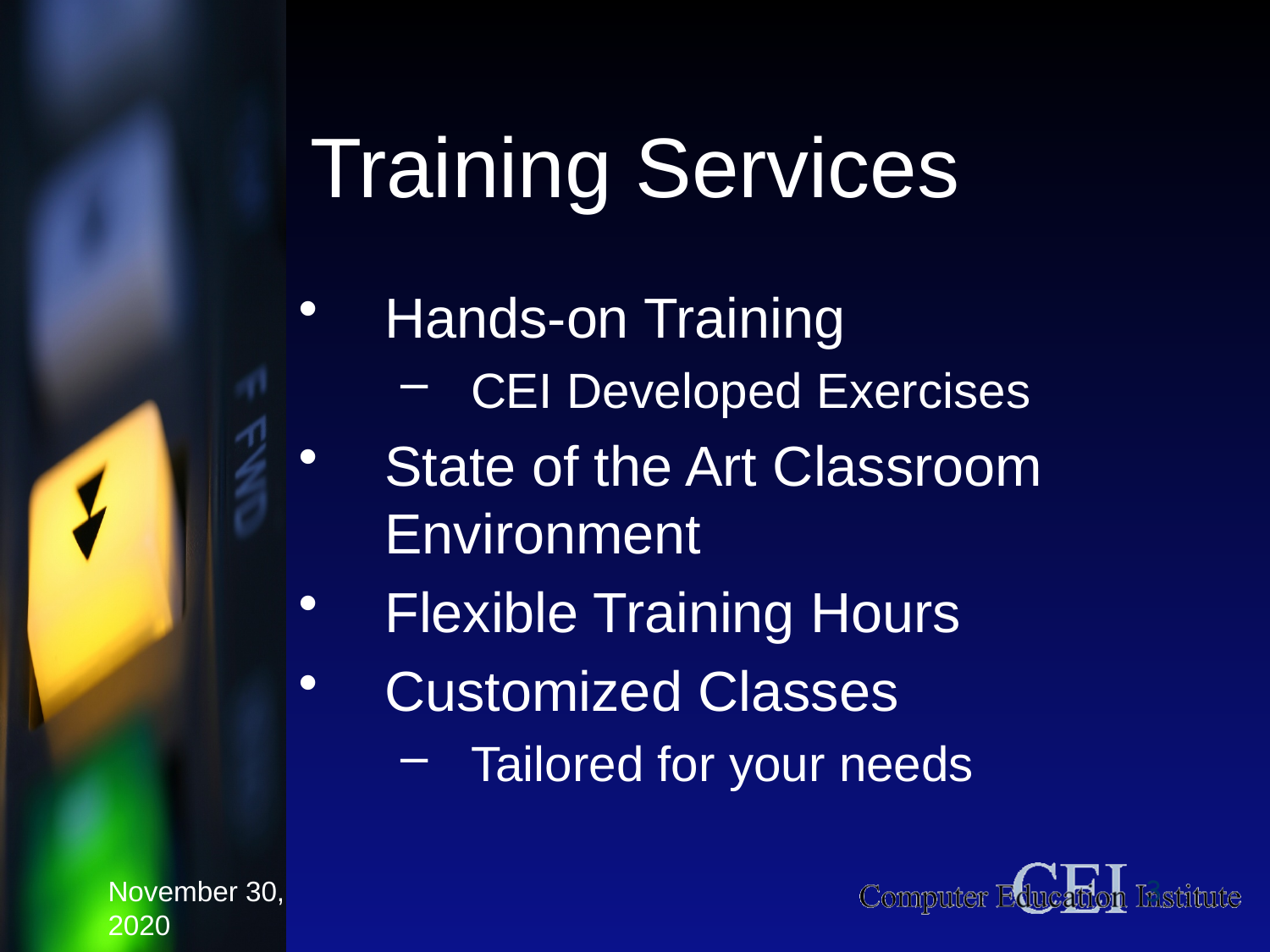

# Training Services
Hands-on Training
CEI Developed Exercises
State of the Art Classroom Environment
Flexible Training Hours
Customized Classes
Tailored for your needs

November 30, 2020
3